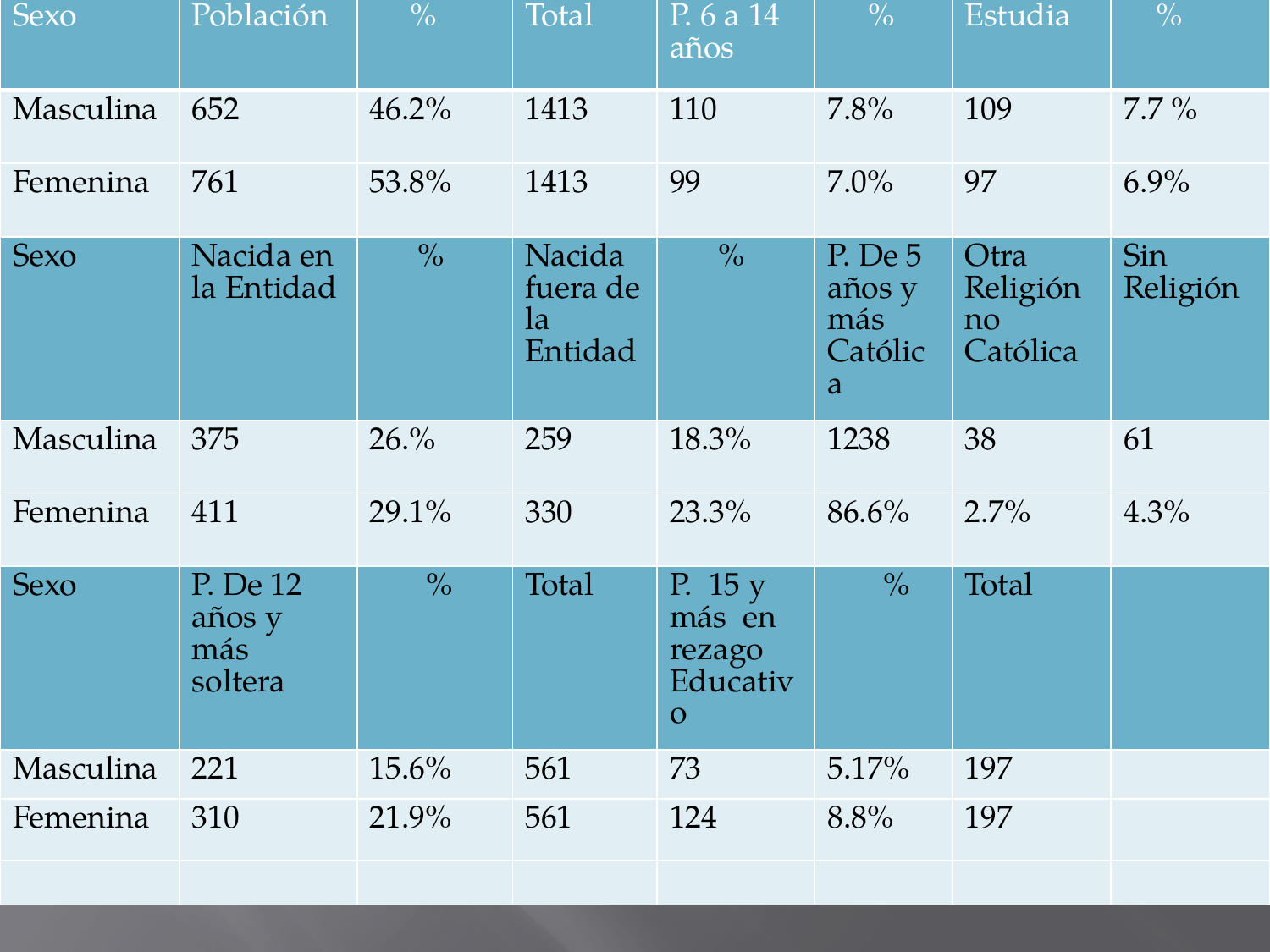

| Sexo | Población | % | Total | P. 6 a 14 años | % | Estudia | % |
| --- | --- | --- | --- | --- | --- | --- | --- |
| Masculina | 652 | 46.2% | 1413 | 110 | 7.8% | 109 | 7.7 % |
| Femenina | 761 | 53.8% | 1413 | 99 | 7.0% | 97 | 6.9% |
| Sexo | Nacida en la Entidad | % | Nacida fuera de la Entidad | % | P. De 5 años y más Católica | Otra Religión no Católica | Sin Religión |
| Masculina | 375 | 26.% | 259 | 18.3% | 1238 | 38 | 61 |
| Femenina | 411 | 29.1% | 330 | 23.3% | 86.6% | 2.7% | 4.3% |
| Sexo | P. De 12 años y más soltera | % | Total | P. 15 y más en rezago Educativo | % | Total |  |
| Masculina | 221 | 15.6% | 561 | 73 | 5.17% | 197 |  |
| Femenina | 310 | 21.9% | 561 | 124 | 8.8% | 197 |  |
|  |  |  |  |  |  |  |  |
#